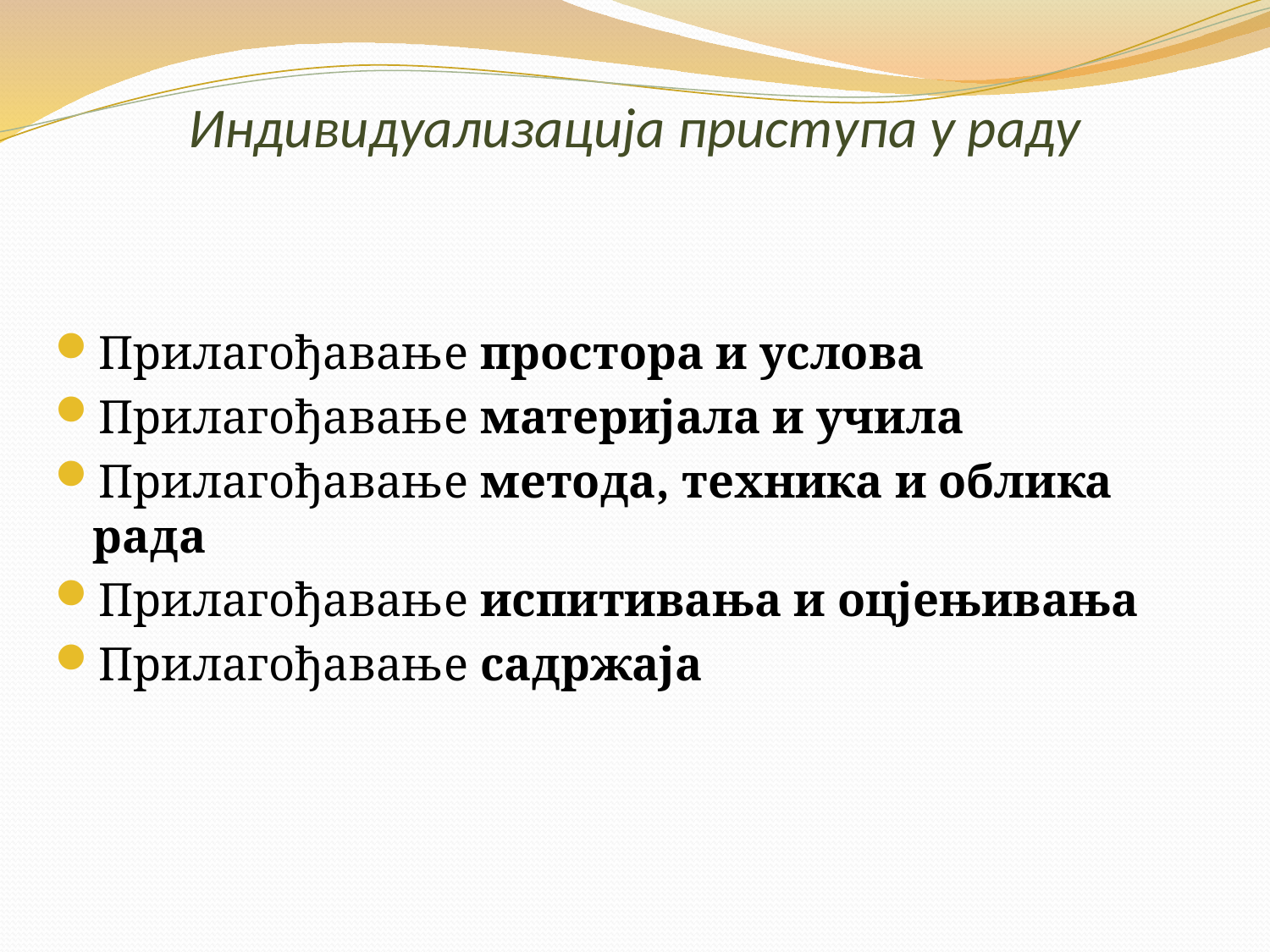

# Индивидуализација приступа у раду
Прилагођавање простора и услова
Прилагођавање материјала и учила
Прилагођавање метода, техника и облика рада
Прилагођавање испитивања и оцјењивања
Прилагођавање садржаја